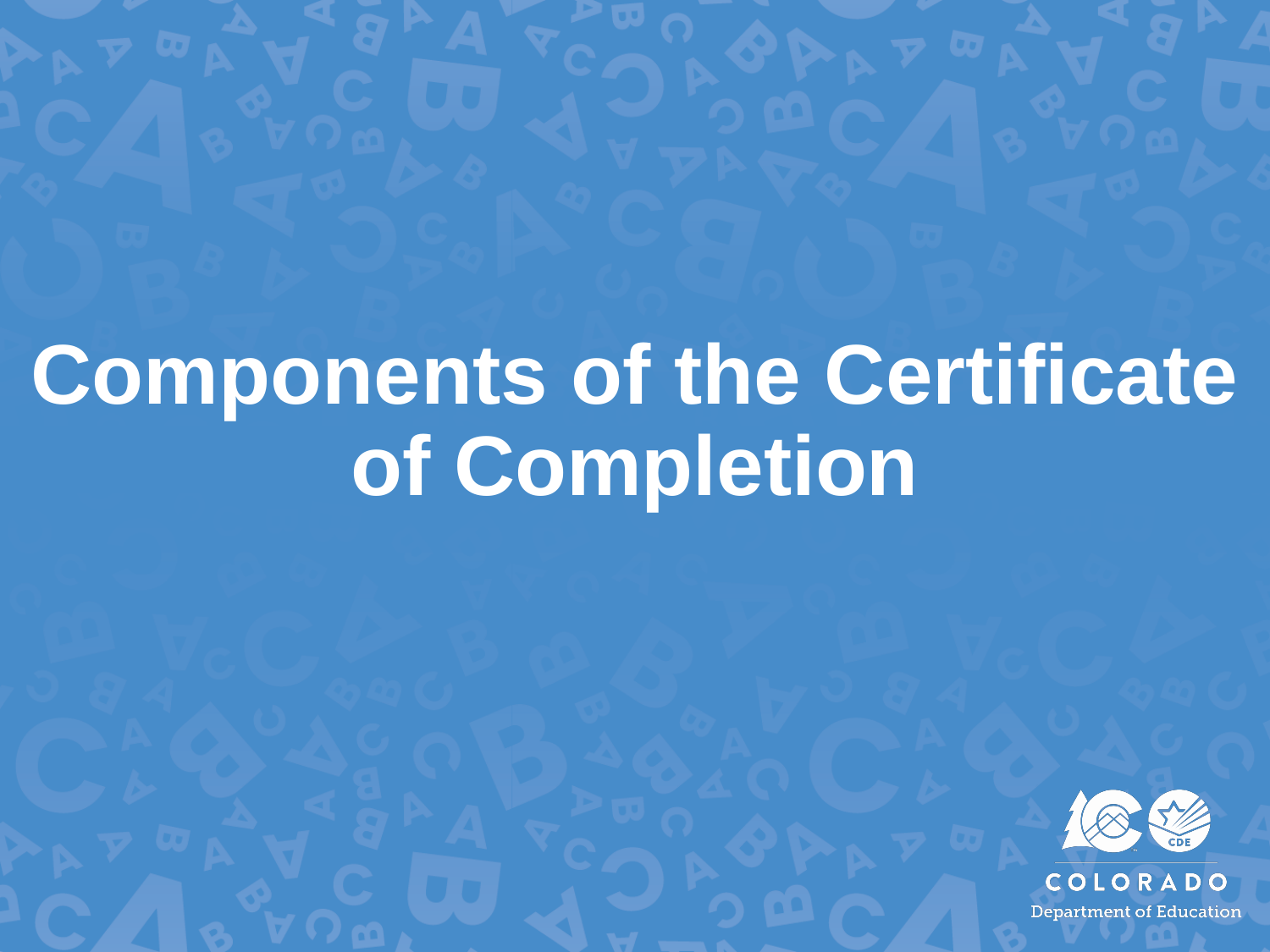

# Components of the Certificate of Completion